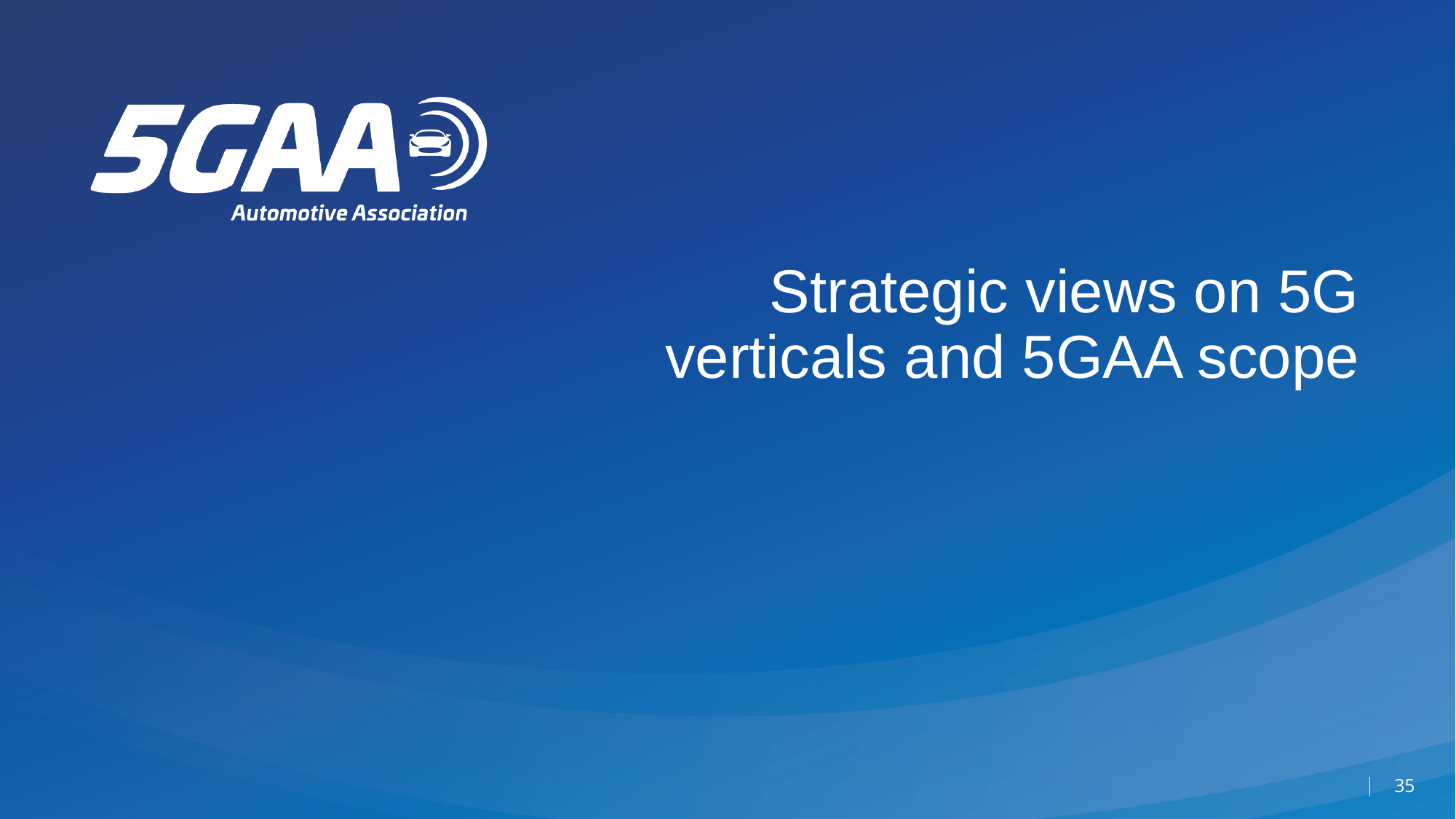

Strategic views on 5G verticals and 5GAA scope